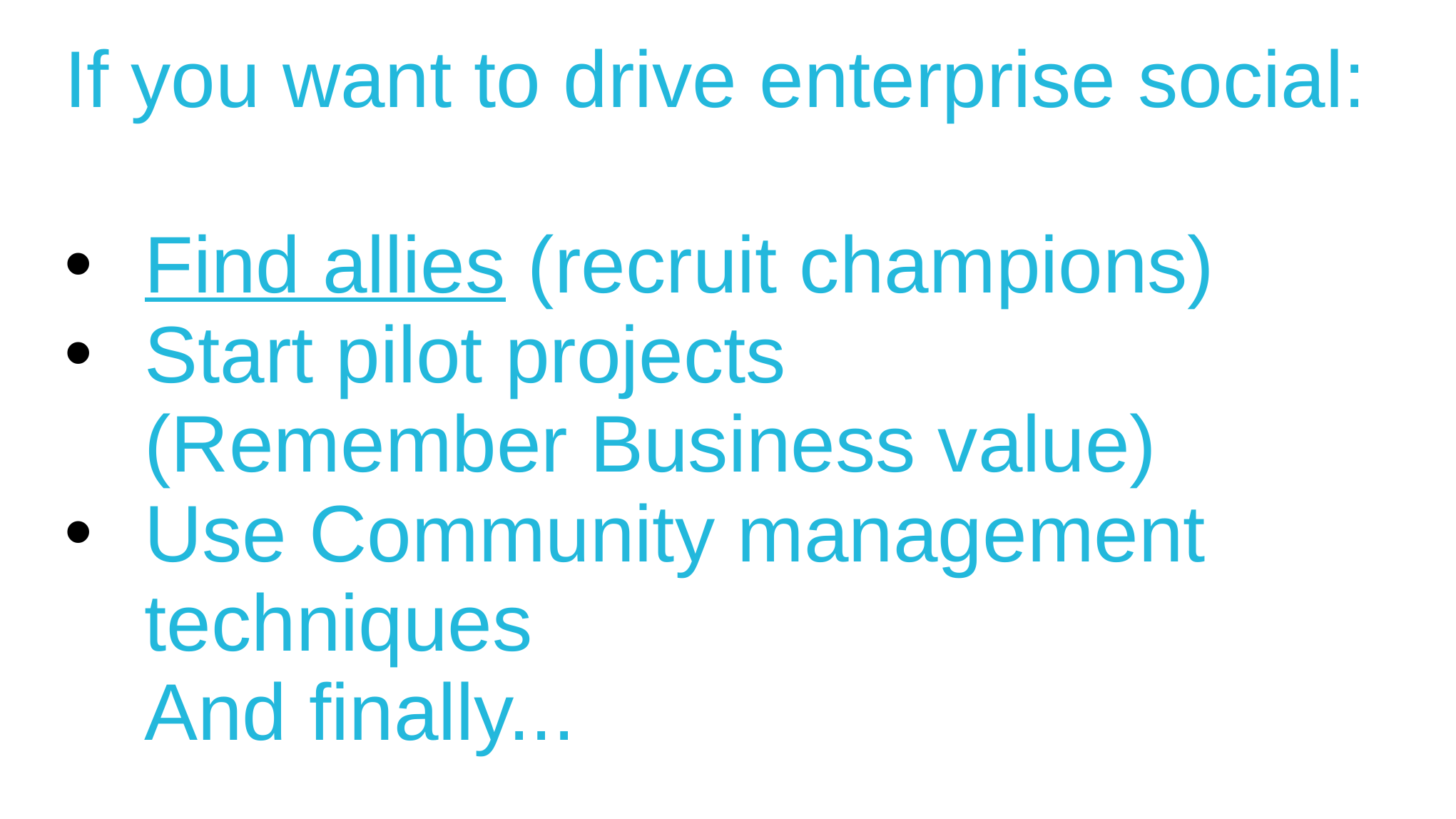

If you want to drive enterprise social:
Find allies (recruit champions)
Start pilot projects
(Remember Business value)
Use Community management techniques
	And finally...